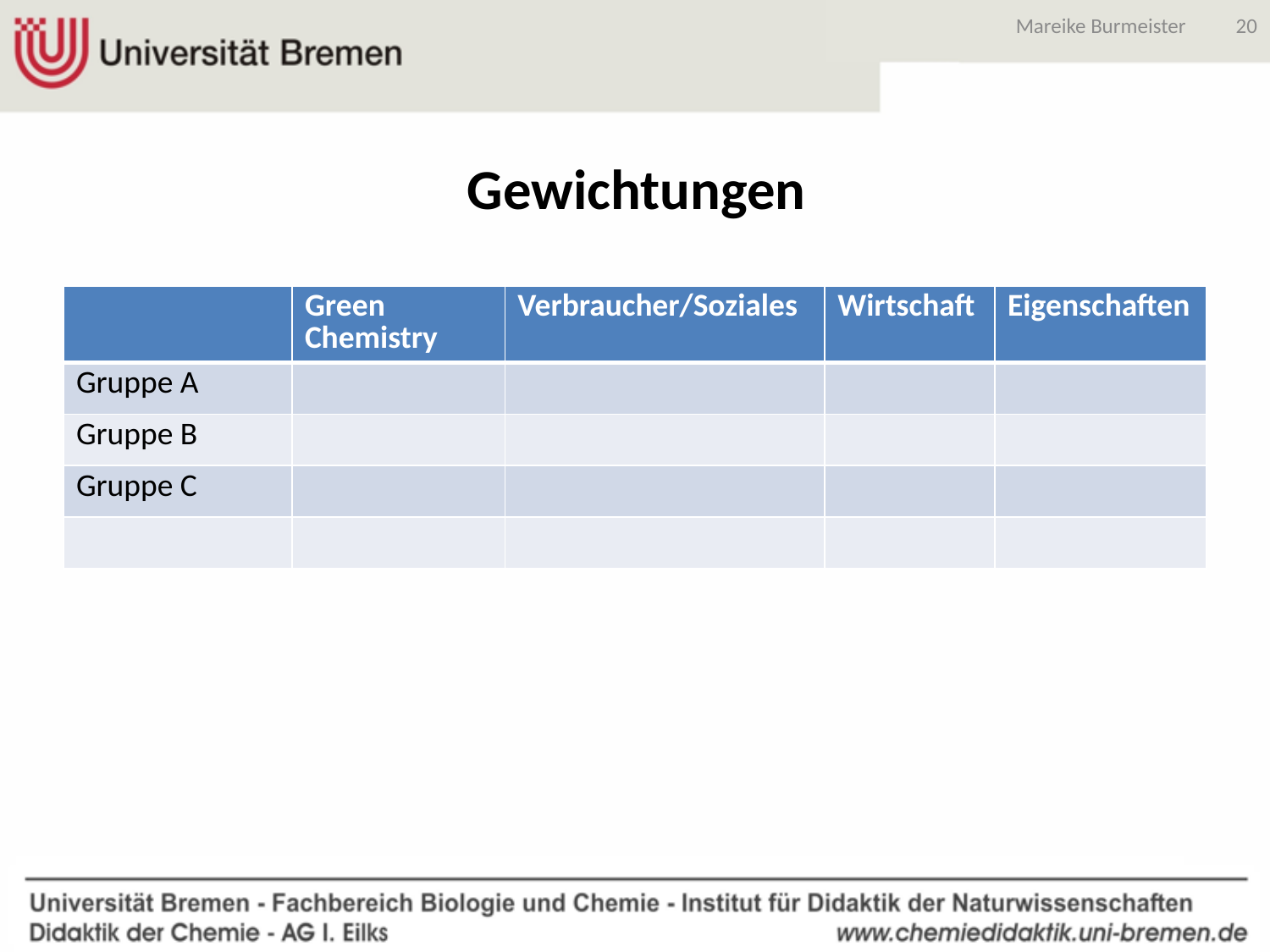

20
Mareike Burmeister
# Gewichtungen
|  | Green Chemistry | Verbraucher/Soziales | Wirtschaft | Eigenschaften |
| --- | --- | --- | --- | --- |
| Gruppe A |  |  |  |  |
| Gruppe B |  |  |  |  |
| Gruppe C |  |  |  |  |
|  |  |  |  |  |